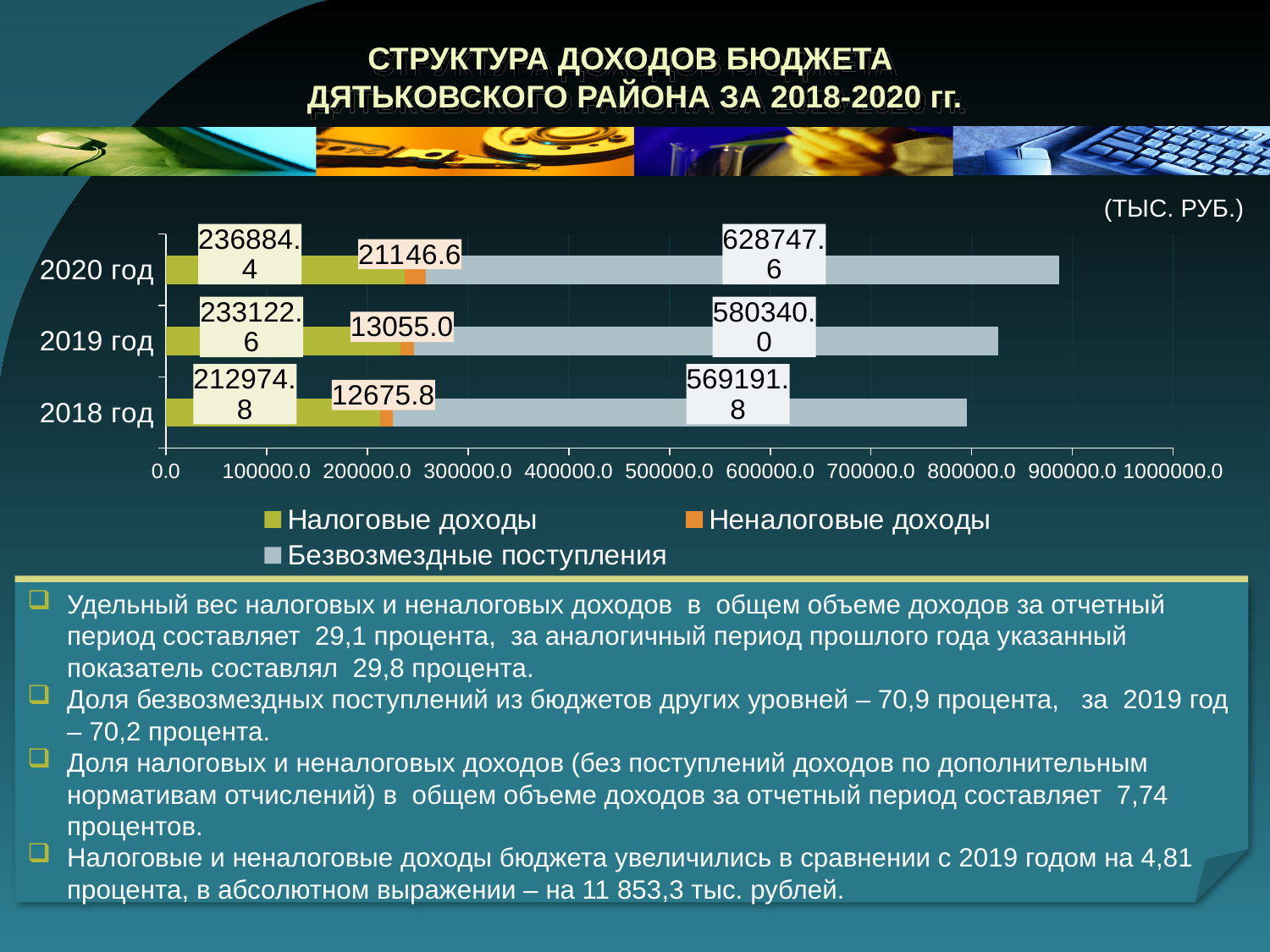

# СТРУКТУРА ДОХОДОВ БЮДЖЕТА ДЯТЬКОВСКОГО РАЙОНА ЗА 2018-2020 гг.
(ТЫС. РУБ.)

### Chart

| Category | Налоговые доходы  | Неналоговые доходы  | Безвозмездные поступления |
|---|---|---|---|
| 2018 год | 212974.77666 | 12675.80127000001 | 569191.7636599999 |
| 2019 год | 233122.64325 | 13055.02374 | 580340.01498 |
| 2020 год | 236884.4 | 21146.6 | 628747.6 |
Удельный вес налоговых и неналоговых доходов  в  общем объеме доходов за отчетный период составляет  29,1 процента,  за аналогичный период прошлого года указанный показатель составлял  29,8 процента.
Доля безвозмездных поступлений из бюджетов других уровней – 70,9 процента,   за  2019 год – 70,2 процента.
Доля налоговых и неналоговых доходов (без поступлений доходов по дополнительным нормативам отчислений) в  общем объеме доходов за отчетный период составляет  7,74  процентов.
Налоговые и неналоговые доходы бюджета увеличились в сравнении с 2019 годом на 4,81 процента, в абсолютном выражении – на 11 853,3 тыс. рублей.